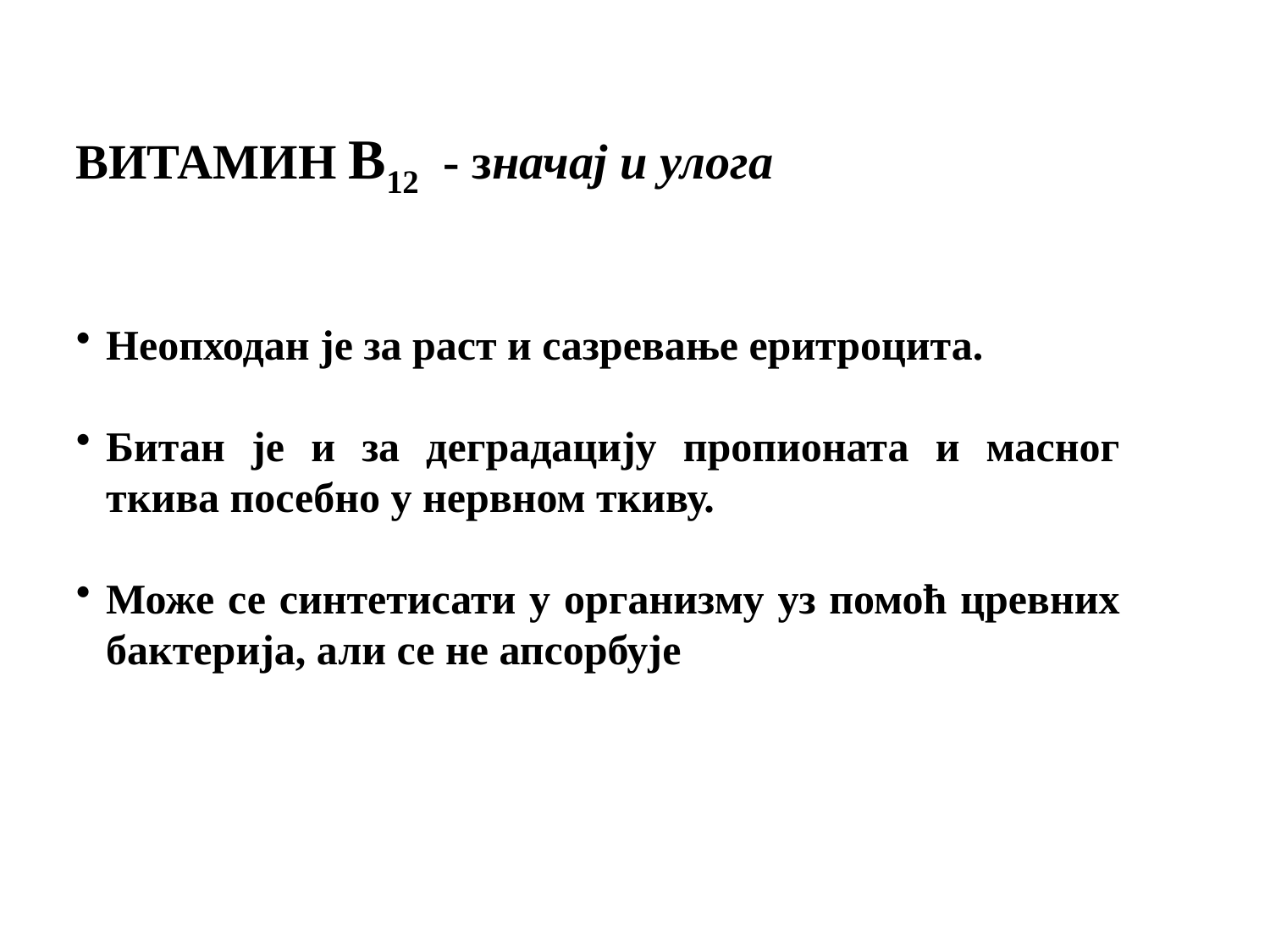

ВИТАМИН B12  - значај и улога

Неопходан је за раст и сазревање еритроцита.

Битан је и за деградацију пропионата и масног ткива посебно у нервном ткиву.

Може се синтетисати у организму уз помоћ цревних бактерија, али се не апсорбује